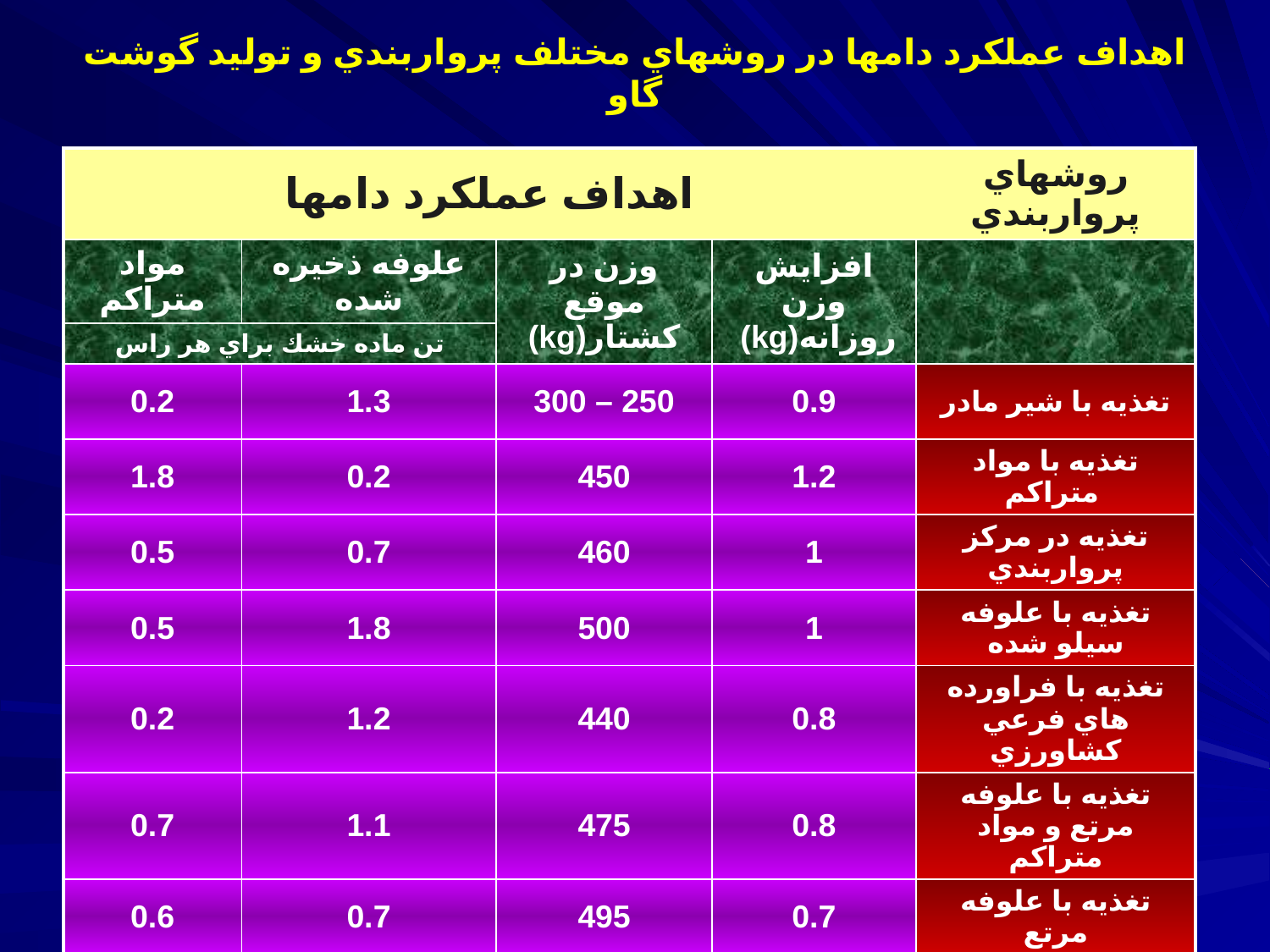

# اهداف عملكرد دامها در روشهاي مختلف پرواربندي و توليد گوشت گاو
| اهداف عملكرد دامها |  |  |  | روشهاي پرواربندي |
| --- | --- | --- | --- | --- |
| مواد متراكم | علوفه ذخيره شده | وزن در موقع كشتار(kg) | افزايش وزن روزانه(kg) |  |
| تن ماده خشك براي هر راس |  |  |  |  |
| 0.2 | 1.3 | 300 – 250 | 0.9 | تغذيه با شير مادر |
| 1.8 | 0.2 | 450 | 1.2 | تغذيه با مواد متراكم |
| 0.5 | 0.7 | 460 | 1 | تغذيه در مركز پرواربندي |
| 0.5 | 1.8 | 500 | 1 | تغذيه با علوفه سيلو شده |
| 0.2 | 1.2 | 440 | 0.8 | تغذيه با فراورده هاي فرعي كشاورزي |
| 0.7 | 1.1 | 475 | 0.8 | تغذيه با علوفه مرتع و مواد متراكم |
| 0.6 | 0.7 | 495 | 0.7 | تغذيه با علوفه مرتع |